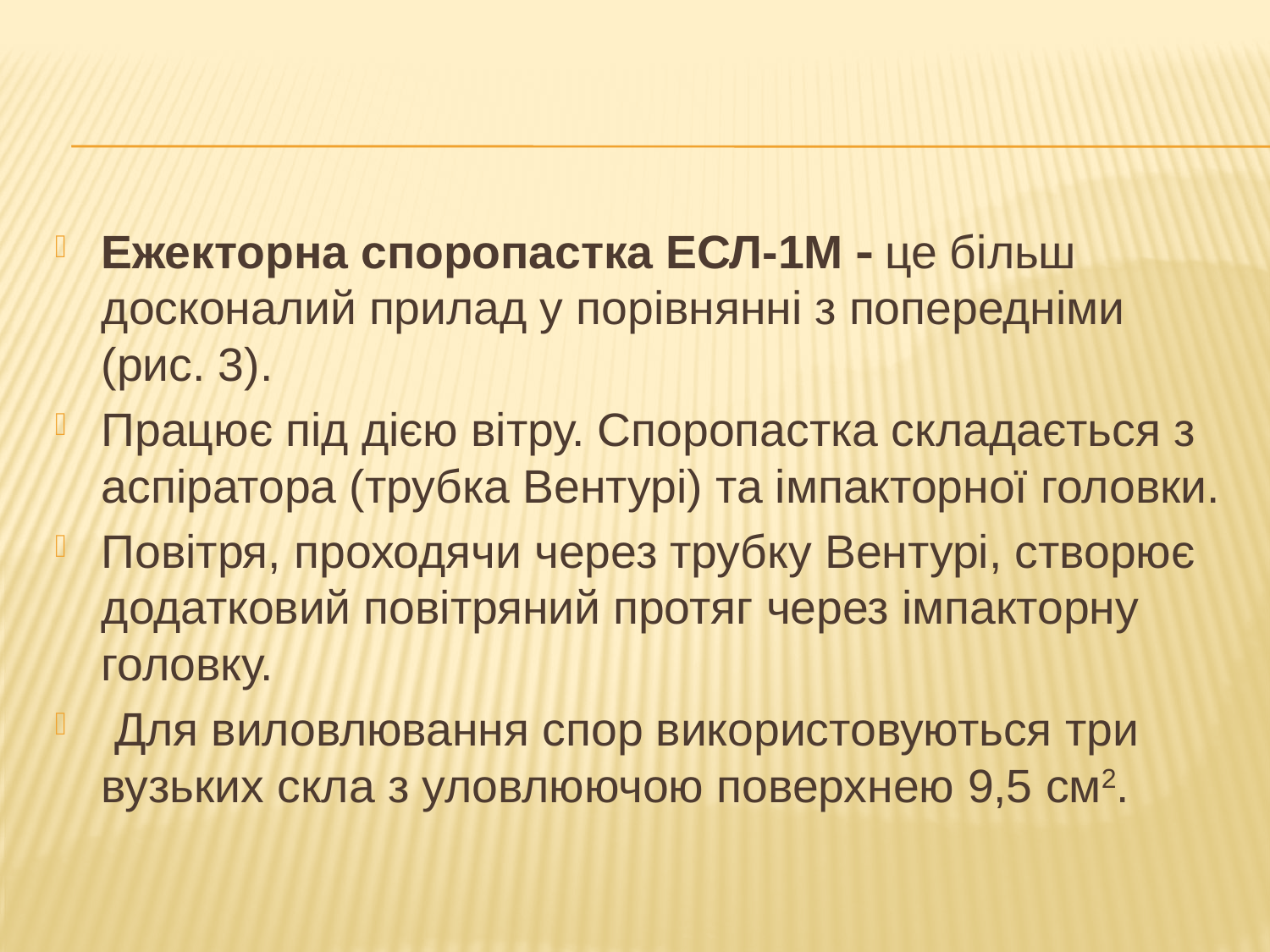

Ежекторна споропастка ЕСЛ-1М − це більш досконалий прилад у порівнянні з попередніми (рис. 3).
Працює під дією вітру. Споропастка складається з аспіратора (трубка Вентурі) та імпакторної головки.
Повітря, проходячи через трубку Вентурі, створює додатковий повітряний протяг через імпакторну головку.
 Для виловлювання спор використовуються три вузьких скла з уловлюючою поверхнею 9,5 см2.